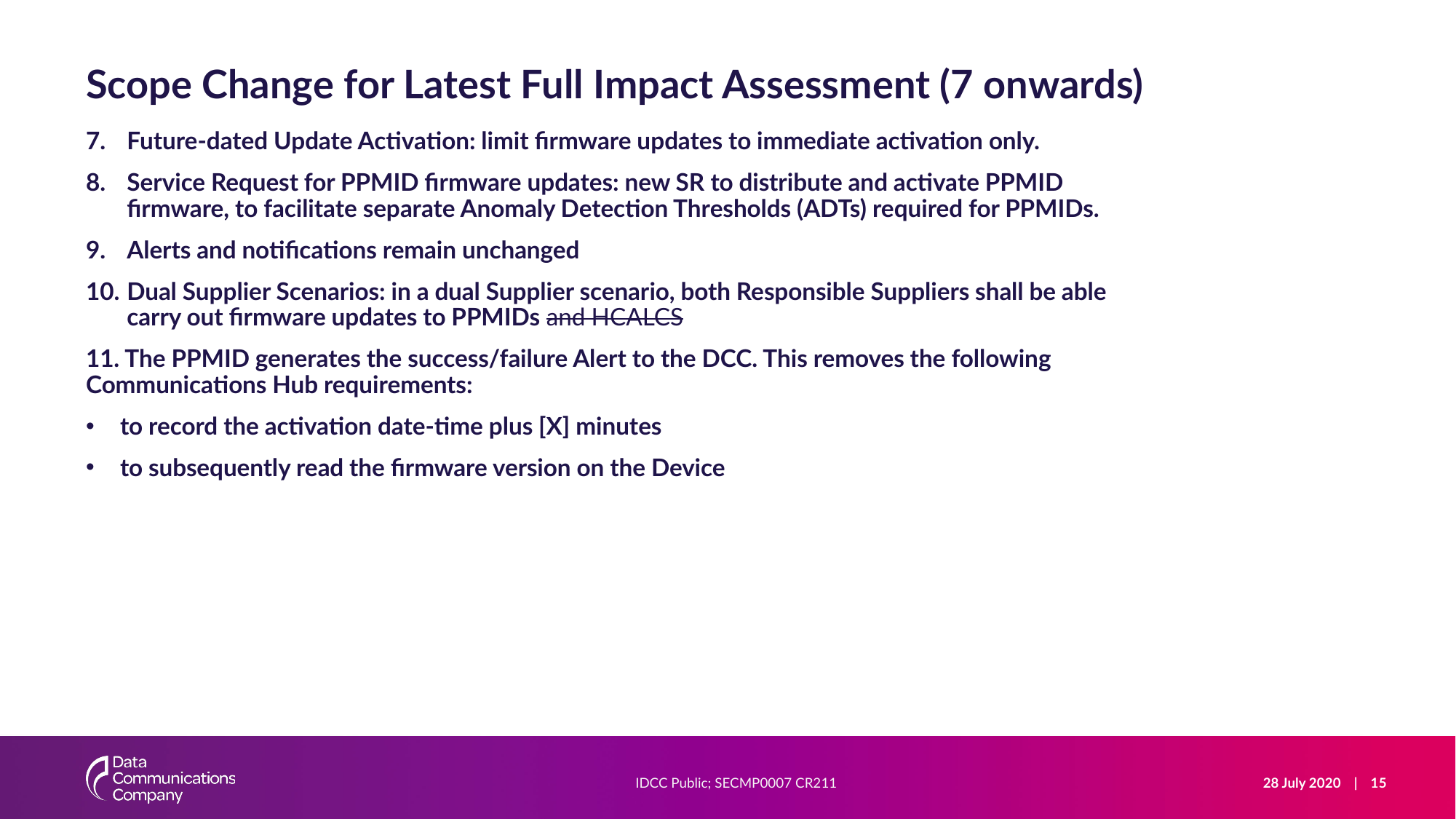

# Scope Change for Latest Full Impact Assessment (7 onwards)
Future-dated Update Activation: limit firmware updates to immediate activation only.
Service Request for PPMID firmware updates: new SR to distribute and activate PPMID firmware, to facilitate separate Anomaly Detection Thresholds (ADTs) required for PPMIDs.
Alerts and notifications remain unchanged
Dual Supplier Scenarios: in a dual Supplier scenario, both Responsible Suppliers shall be able carry out firmware updates to PPMIDs and HCALCS
11. The PPMID generates the success/failure Alert to the DCC. This removes the following Communications Hub requirements:
to record the activation date-time plus [X] minutes
to subsequently read the firmware version on the Device

IDCC Public; SECMP0007 CR211